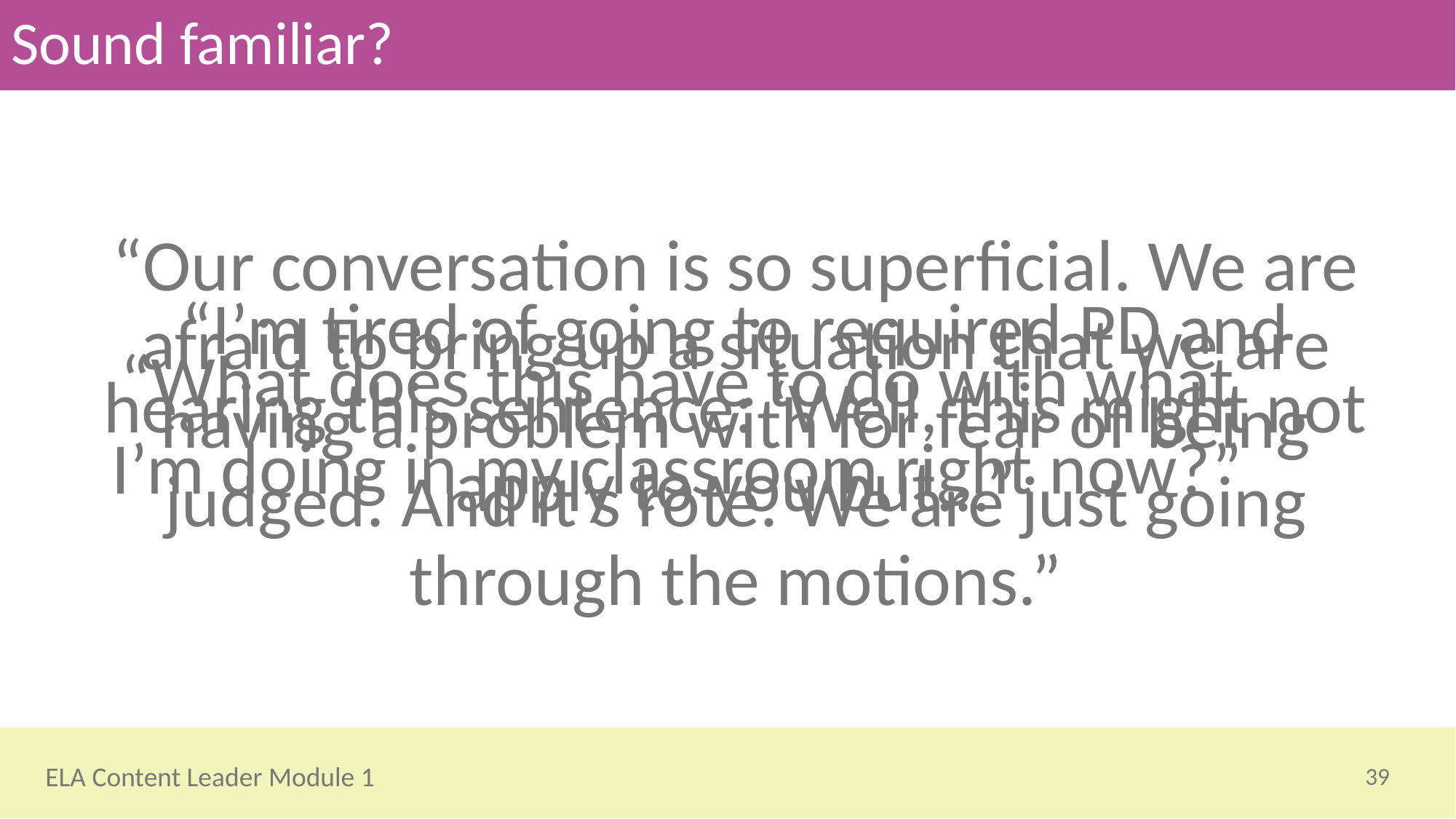

# Sound familiar?

“Our conversation is so superficial. We are afraid to bring up a situation that we are having a problem with for fear of being judged. And it’s rote. We are just going through the motions.”

“I’m tired of going to required PD and hearing this sentence: ‘Well, this might not apply to you but...”

“What does this have to do with what I’m doing in my classroom right now?”
39